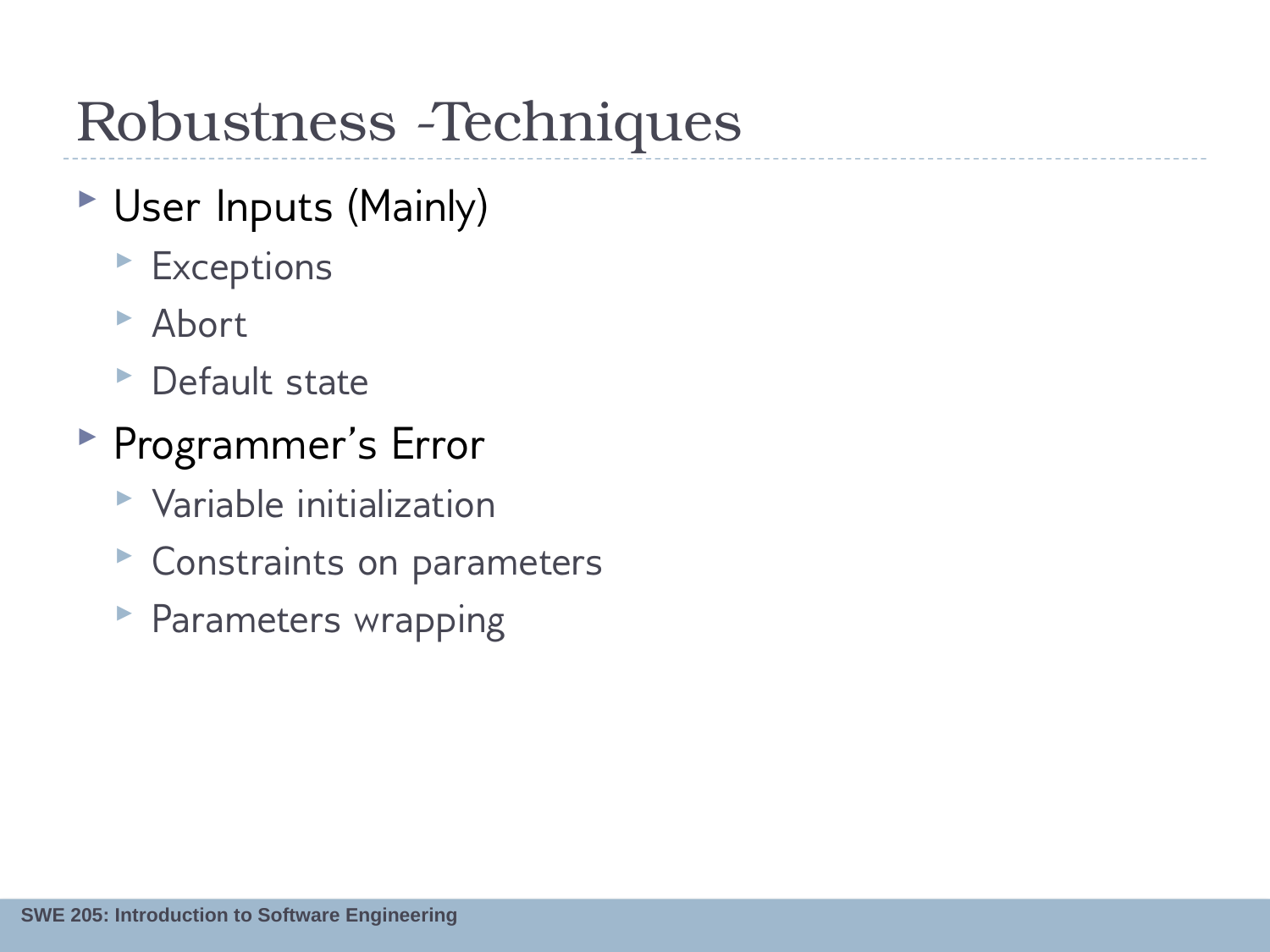

# Robustness -Techniques
User Inputs (Mainly)
Exceptions
Abort
Default state
Programmer’s Error
Variable initialization
Constraints on parameters
Parameters wrapping